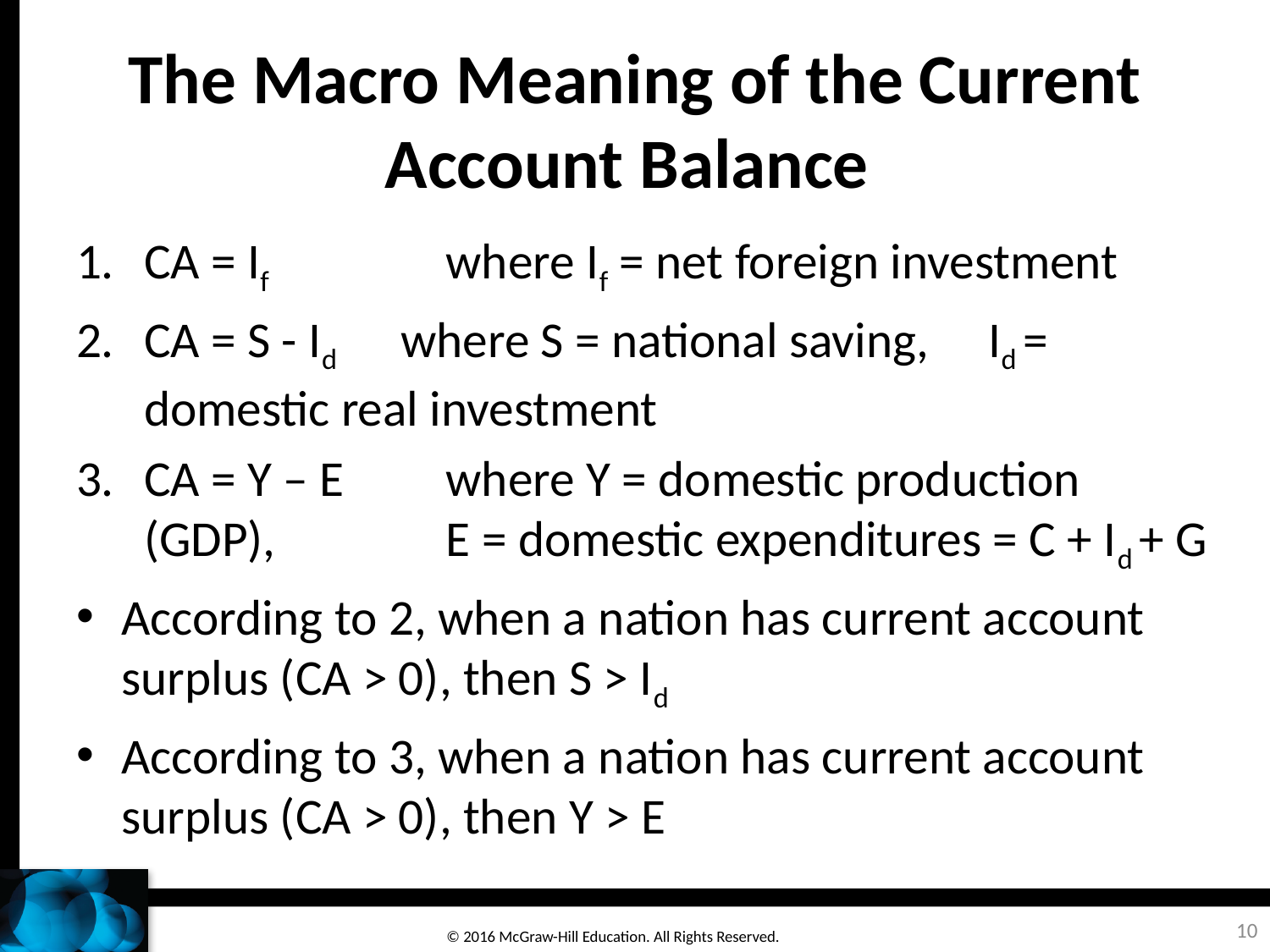

# The Macro Meaning of the Current Account Balance
CA = If   	where If = net foreign investment
CA = S - Id 	where S = national saving, 				Id = domestic real investment
CA = Y – E	where Y = domestic production (GDP), 	E = domestic expenditures = C + Id + G
According to 2, when a nation has current account surplus (CA > 0), then S > Id
According to 3, when a nation has current account surplus (CA > 0), then Y > E

10
© 2016 McGraw-Hill Education. All Rights Reserved.